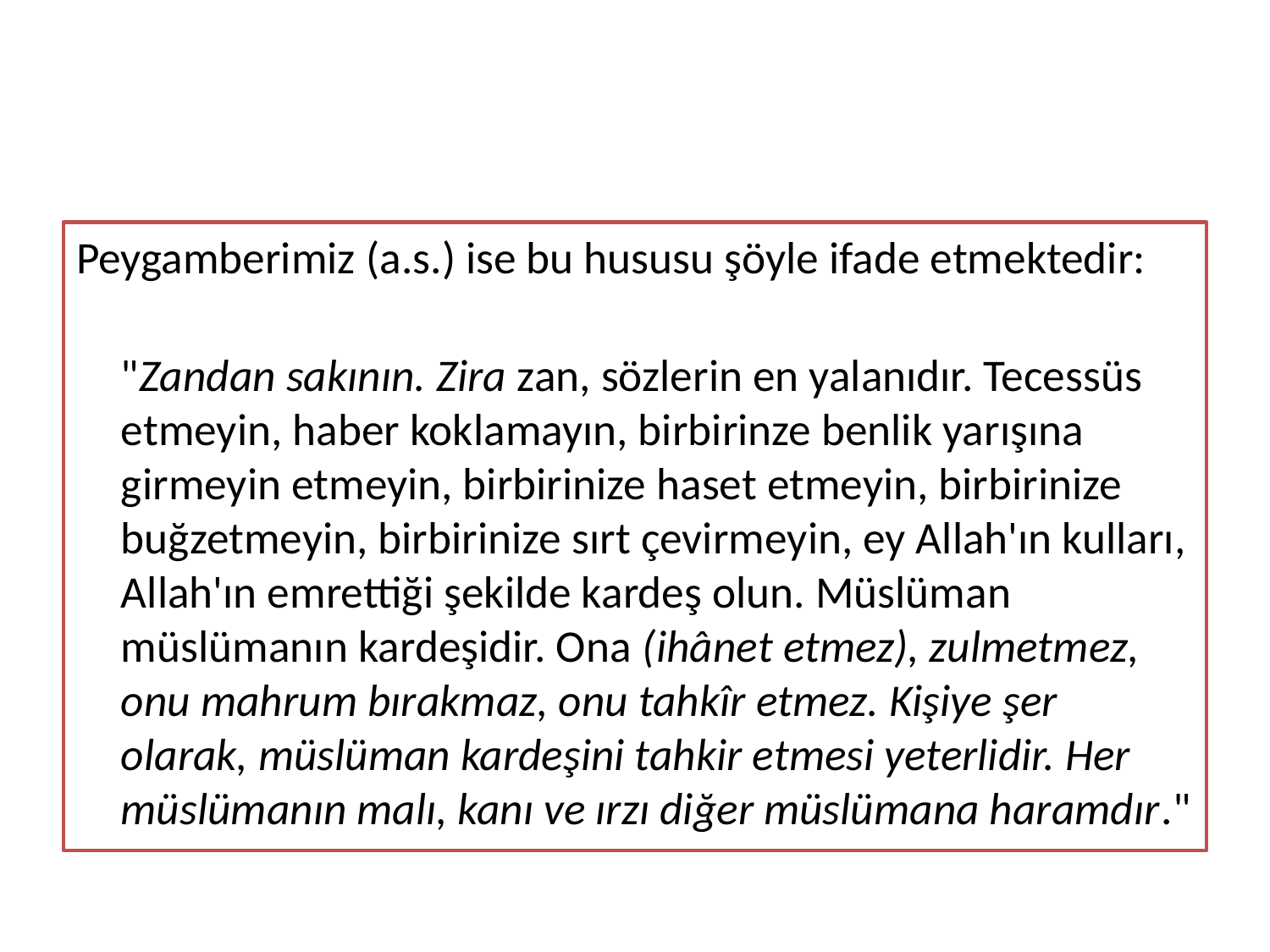

#
Peygamberimiz (a.s.) ise bu hususu şöyle ifade etmektedir:
"Zandan sakının. Zira zan, sözlerin en yalanıdır. Tecessüs etmeyin, haber koklamayın, birbirinze benlik yarışına girmeyin etmeyin, birbirinize haset etmeyin, birbirinize buğzetmeyin, birbirinize sırt çevirmeyin, ey Allah'ın kulları, Allah'ın emrettiği şekilde kardeş olun. Müslüman müslümanın kardeşidir. Ona (ihânet etmez), zulmetmez, onu mahrum bırakmaz, onu tahkîr etmez. Kişiye şer olarak, müslüman kardeşini tahkir etmesi yeterlidir. Her müslümanın malı, kanı ve ırzı diğer müslümana haramdır."